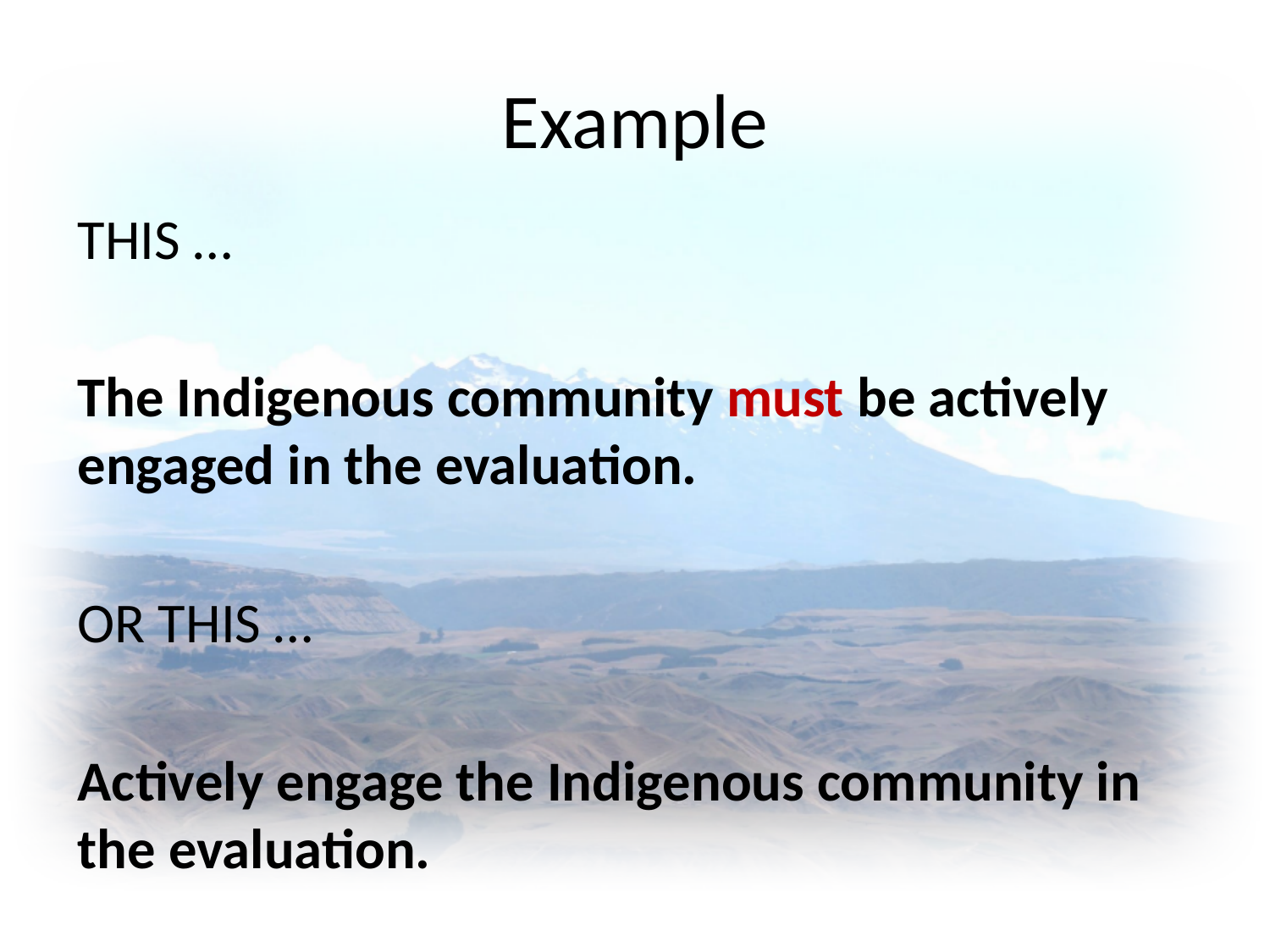

# Example
THIS …

The Indigenous community must be actively engaged in the evaluation.

OR THIS …

Actively engage the Indigenous community in the evaluation.